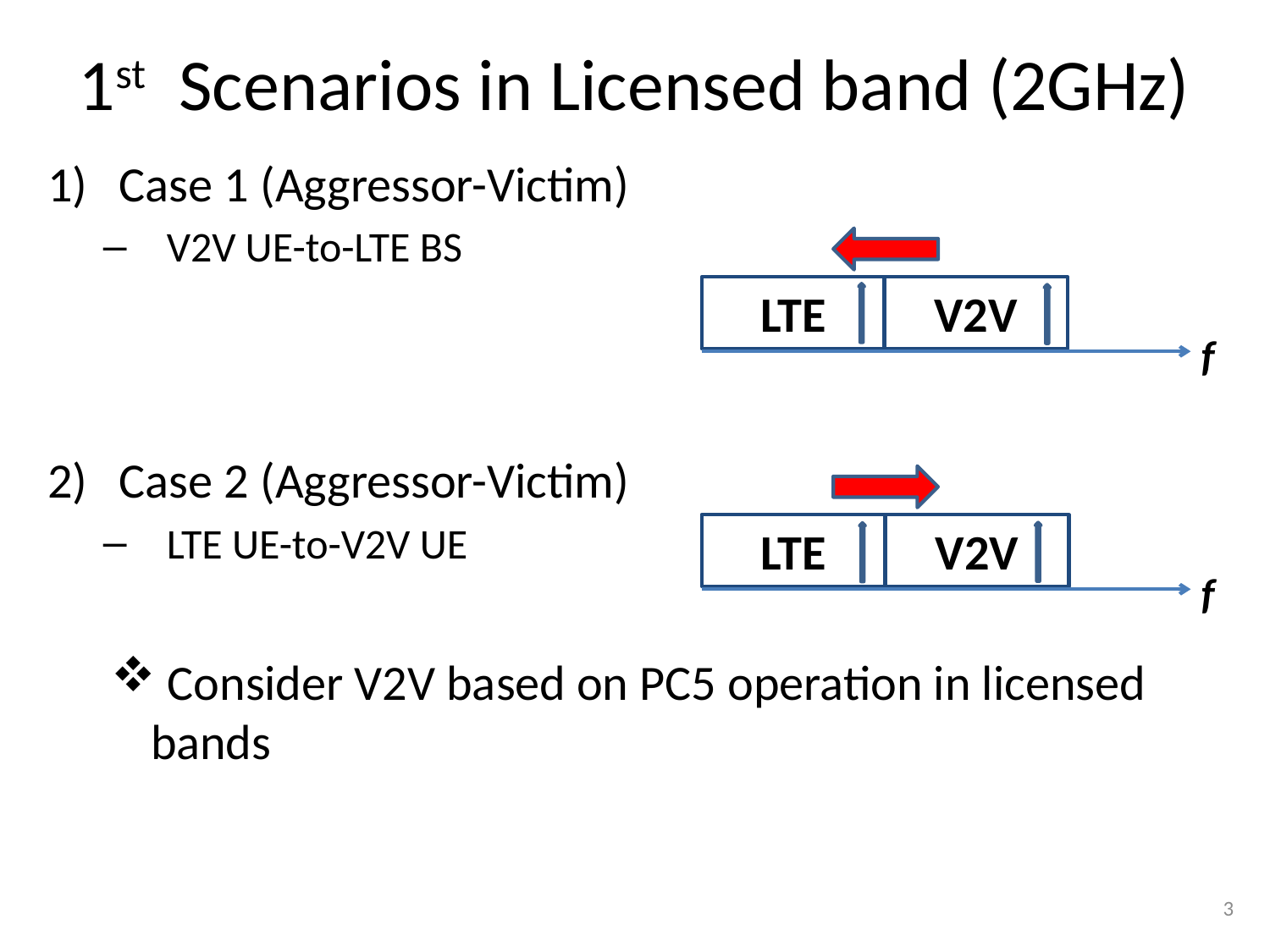

# 1st  Scenarios in Licensed band (2GHz)
Case 1 (Aggressor-Victim)
V2V UE-to-LTE BS

Case 2 (Aggressor-Victim)
LTE UE-to-V2V UE

 Consider V2V based on PC5 operation in licensed bands

LTE
V2V

f

LTE
V2V
f

3